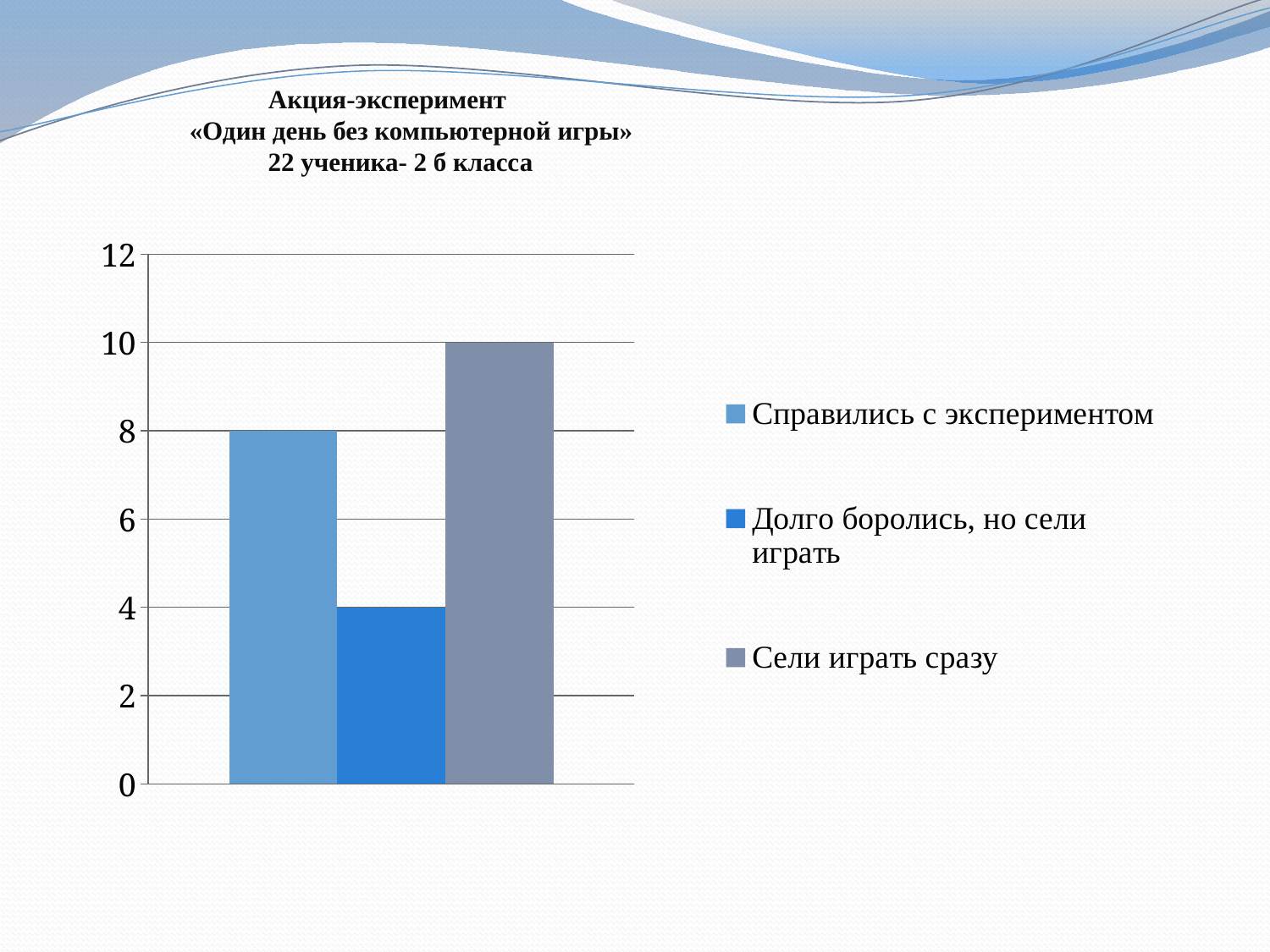

# Акция-эксперимент «Один день без компьютерной игры» 22 ученика- 2 б класса

### Chart

| Category | Справились с экспериментом | Долго боролись, но сели играть | Сели играть сразу |
|---|---|---|---|
| Категория 1 | 8.0 | 4.0 | 10.0 |